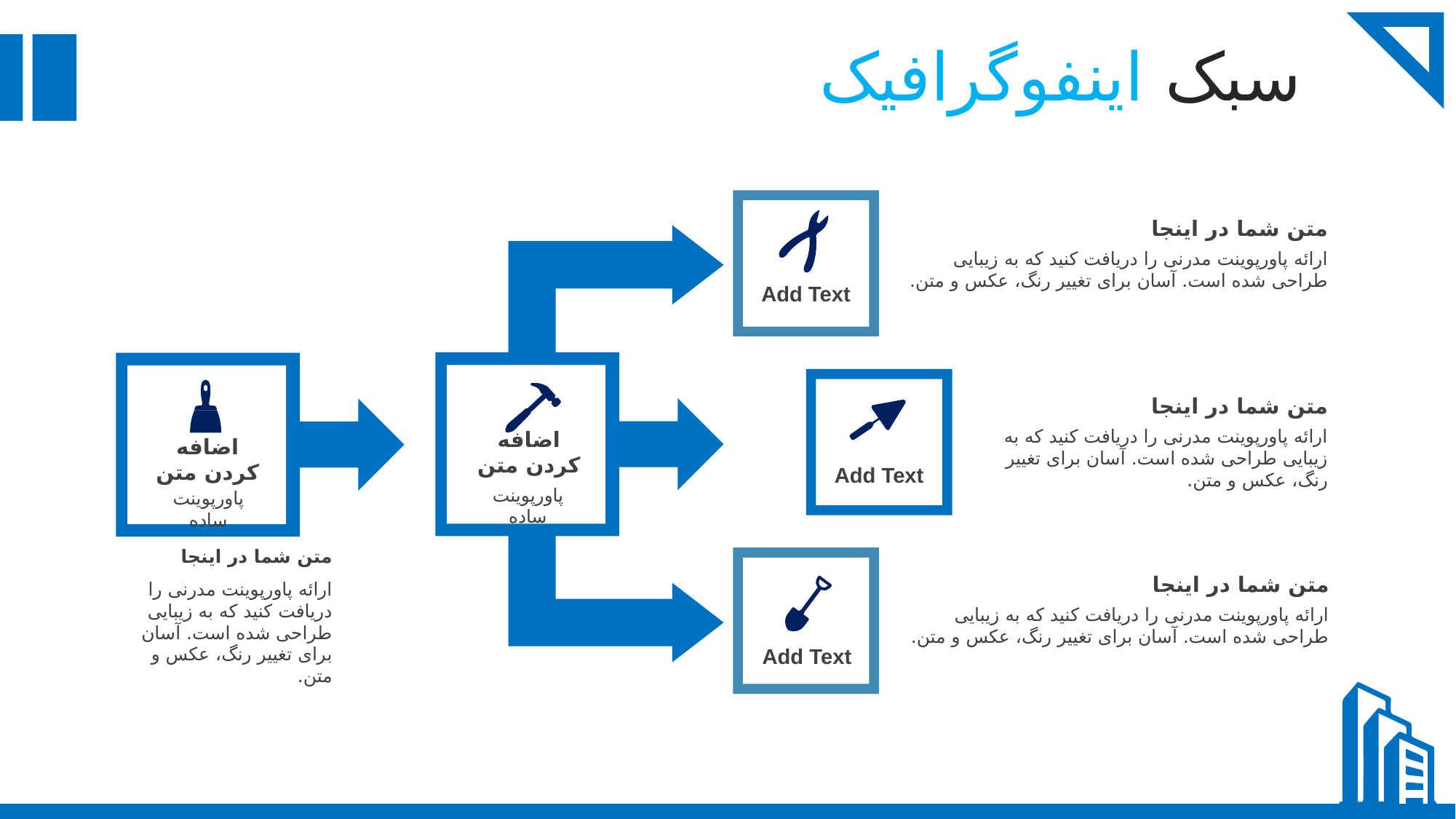

سبک اینفوگرافیک

متن شما در اینجا
ارائه پاورپوینت مدرنی را دریافت کنید که به زیبایی طراحی شده است. آسان برای تغییر رنگ، عکس و متن.

Add Text

متن شما در اینجا
ارائه پاورپوینت مدرنی را دریافت کنید که به زیبایی طراحی شده است. آسان برای تغییر رنگ، عکس و متن.
اضافه کردن متن
پاورپوینت ساده
اضافه کردن متن
پاورپوینت ساده
Add Text
متن شما در اینجا
ارائه پاورپوینت مدرنی را دریافت کنید که به زیبایی طراحی شده است. آسان برای تغییر رنگ، عکس و متن.

متن شما در اینجا
ارائه پاورپوینت مدرنی را دریافت کنید که به زیبایی طراحی شده است. آسان برای تغییر رنگ، عکس و متن.

Add Text